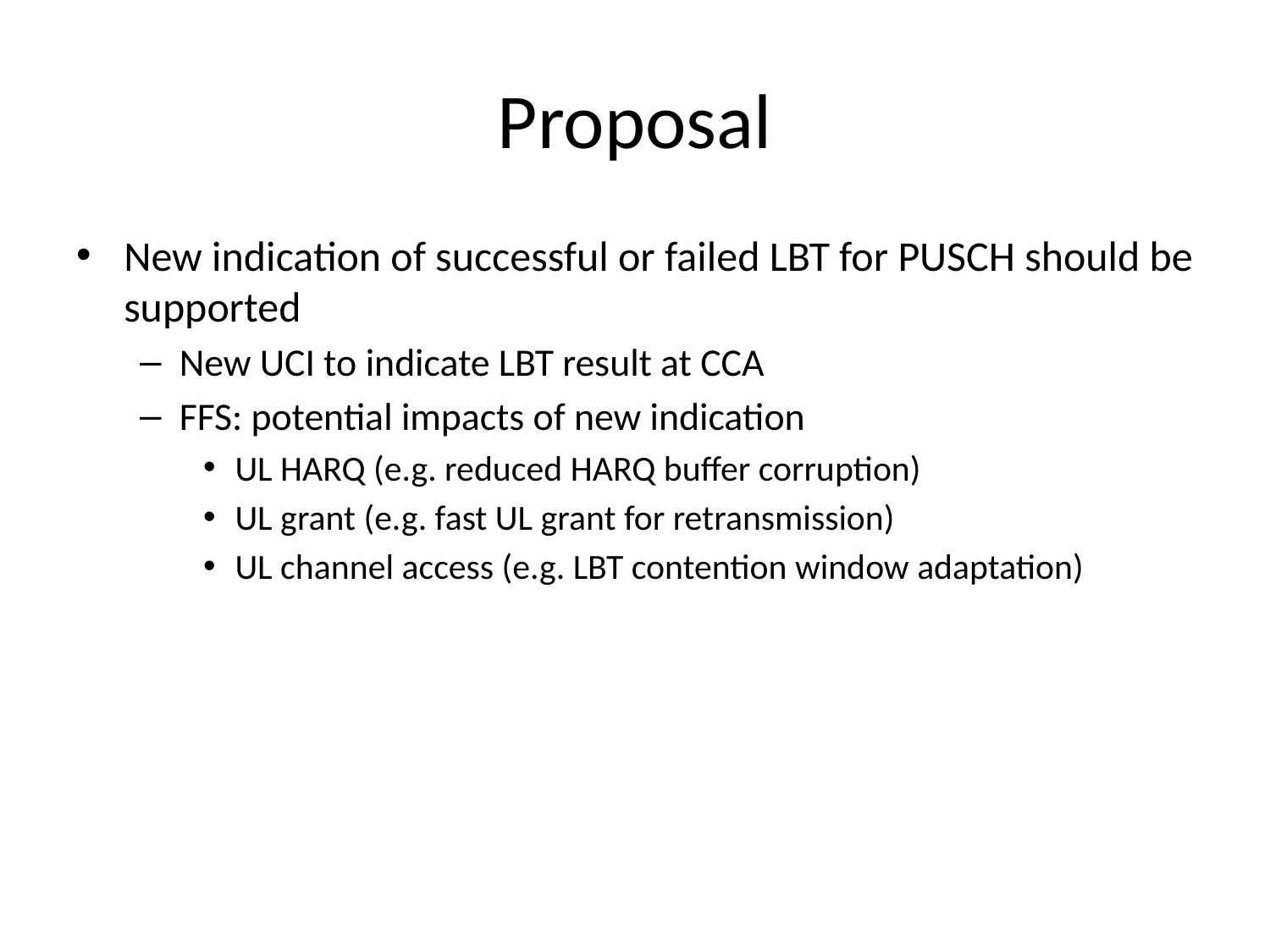

# Proposal
New indication of successful or failed LBT for PUSCH should be supported
New UCI to indicate LBT result at CCA
FFS: potential impacts of new indication
UL HARQ (e.g. reduced HARQ buffer corruption)
UL grant (e.g. fast UL grant for retransmission)
UL channel access (e.g. LBT contention window adaptation)